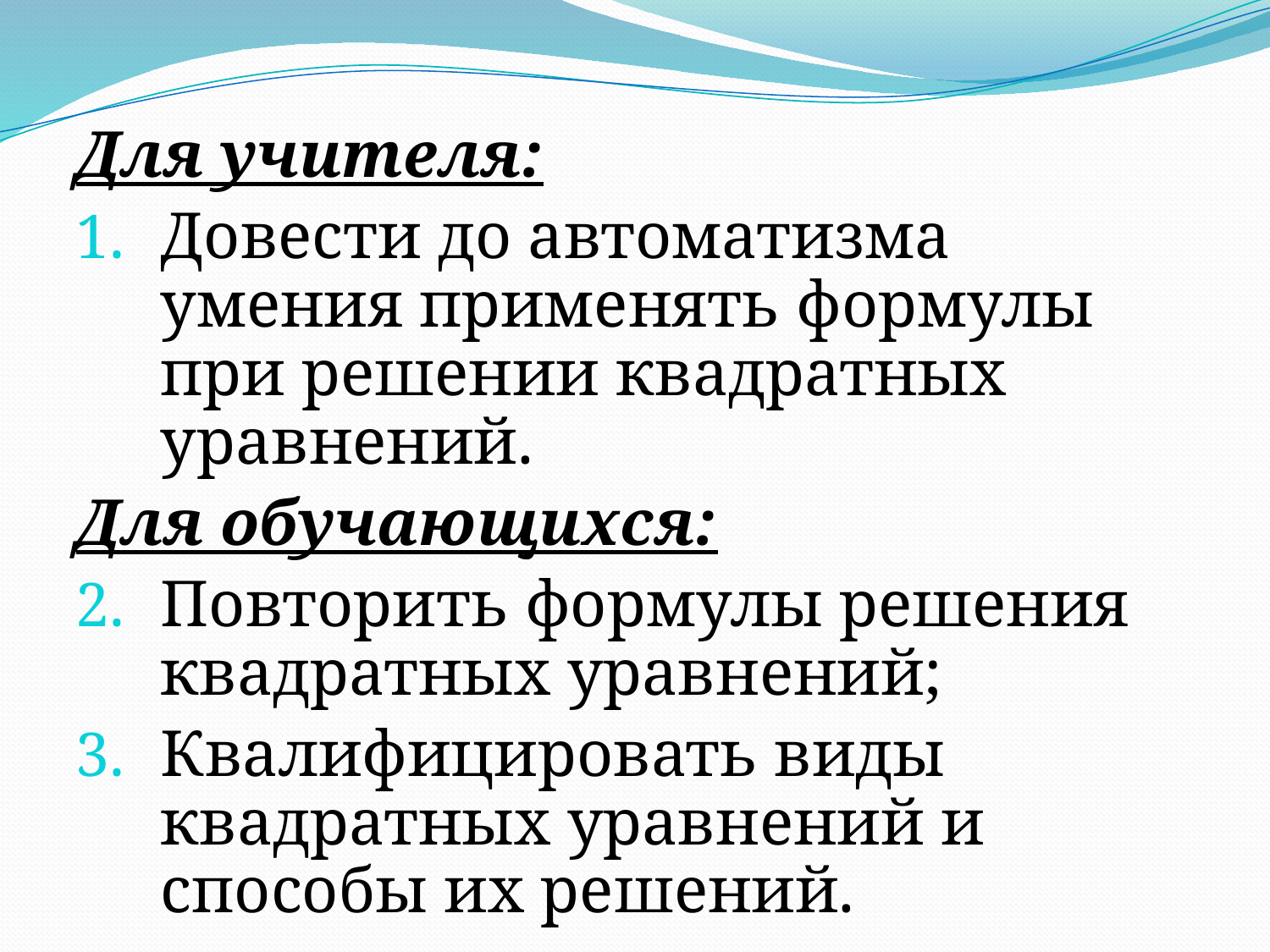

#
Для учителя:
Довести до автоматизма умения применять формулы при решении квадратных уравнений.
Для обучающихся:
Повторить формулы решения квадратных уравнений;
Квалифицировать виды квадратных уравнений и способы их решений.